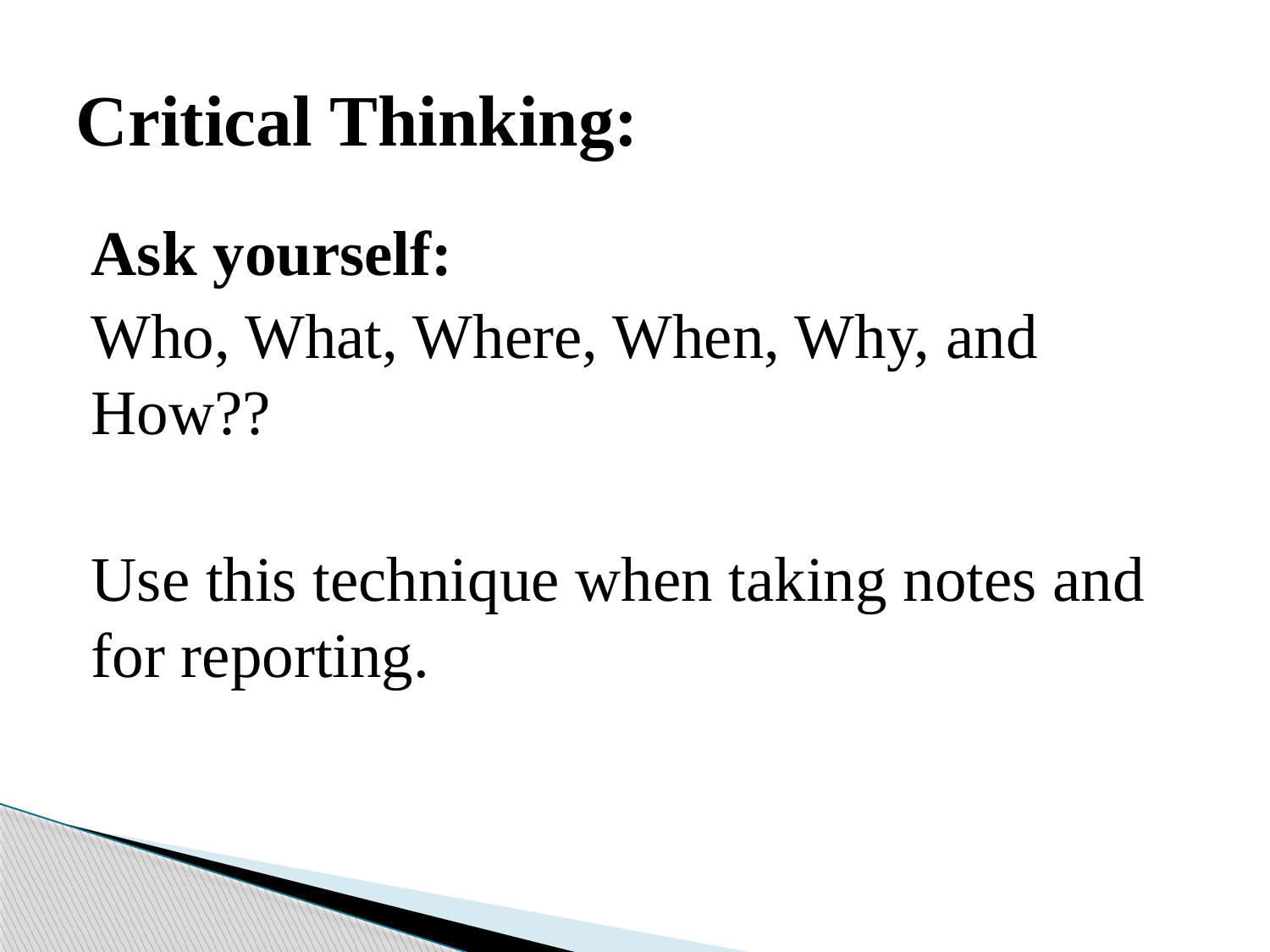

# Critical Thinking:
Ask yourself:
Who, What, Where, When, Why, and How??

Use this technique when taking notes and for reporting.